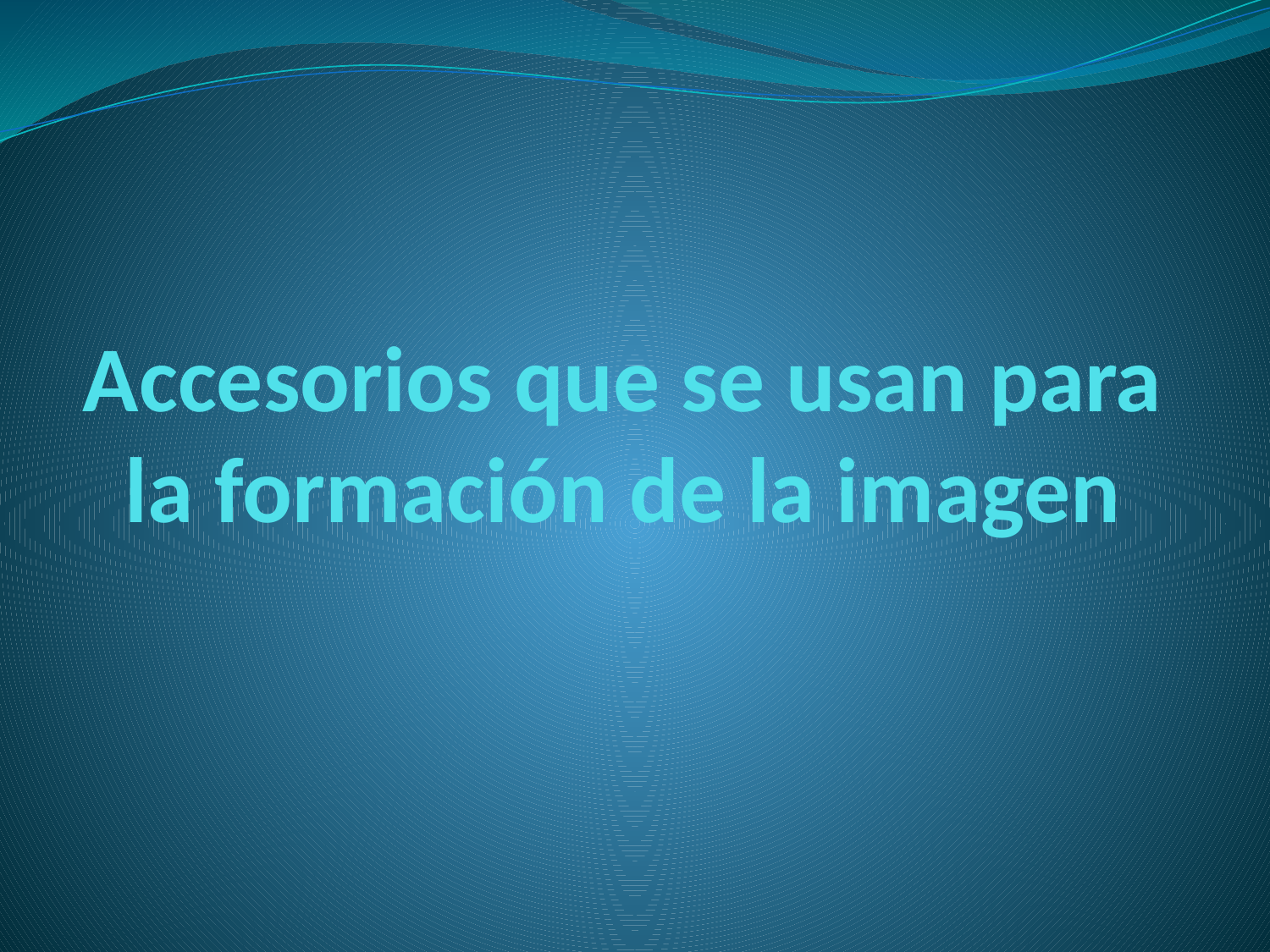

# Accesorios que se usan para la formación de la imagen